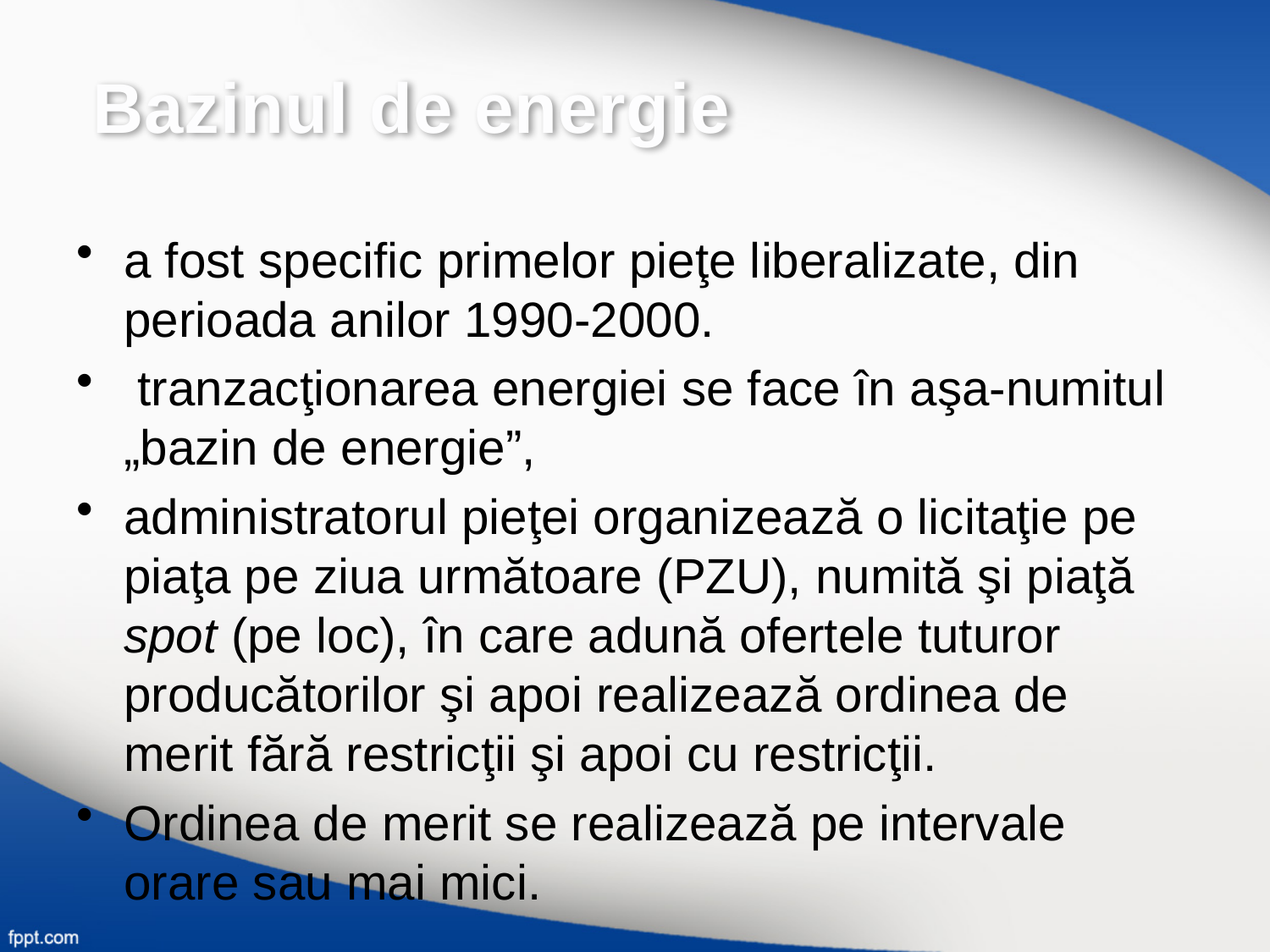

Bazinul de energie
a fost specific primelor pieţe liberalizate, din perioada anilor 1990-2000.
 tranzacţionarea energiei se face în aşa-numitul „bazin de energie”,
administratorul pieţei organizează o licitaţie pe piaţa pe ziua următoare (PZU), numită şi piaţă spot (pe loc), în care adună ofertele tuturor producătorilor şi apoi realizează ordinea de merit fără restricţii şi apoi cu restricţii.
Ordinea de merit se realizează pe intervale orare sau mai mici.